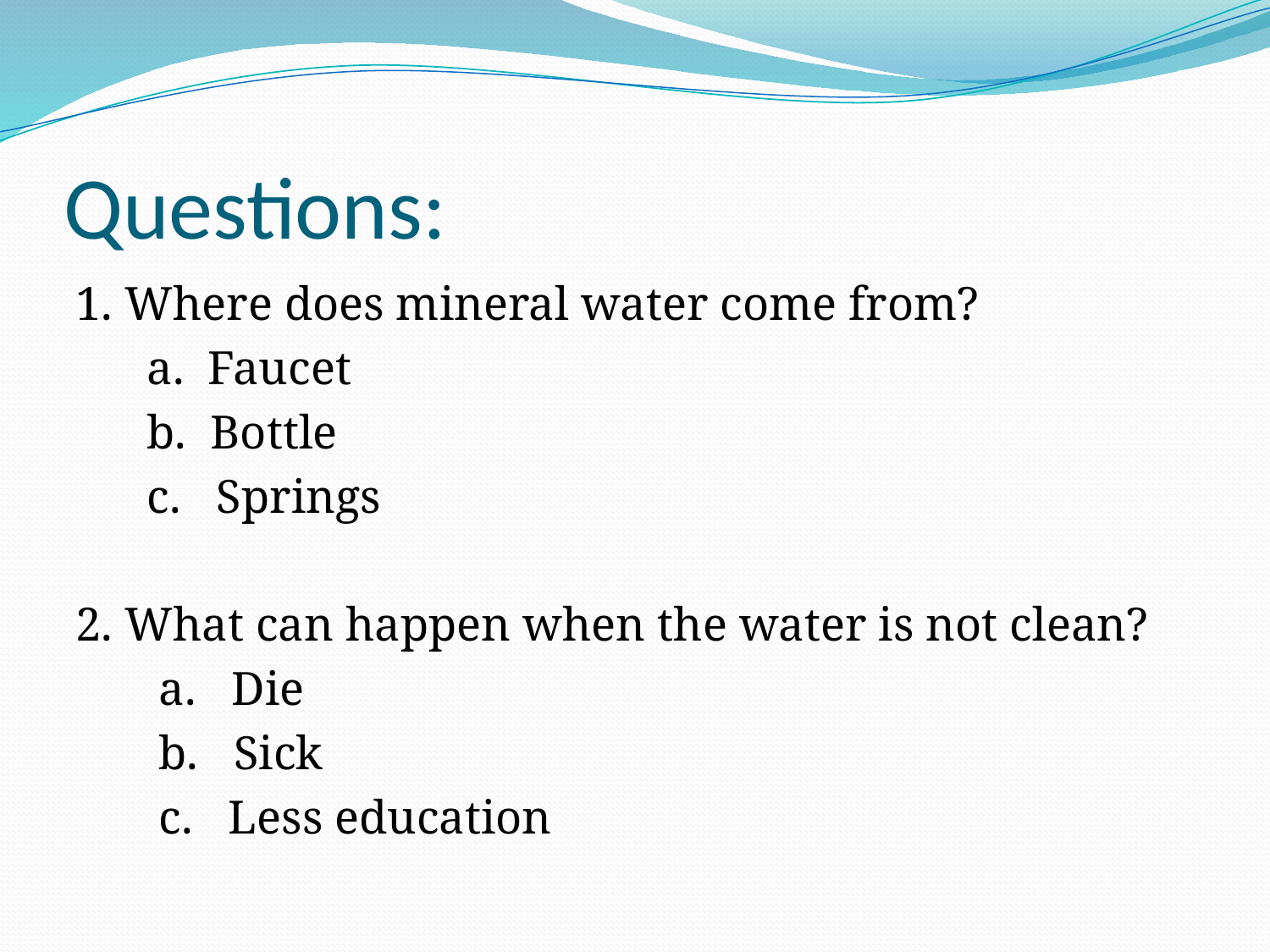

# Questions:
1. Where does mineral water come from?
      a.  Faucet
      b.  Bottle
      c.   Springs

2. What can happen when the water is not clean?
       a.   Die
       b.   Sick
       c.   Less education